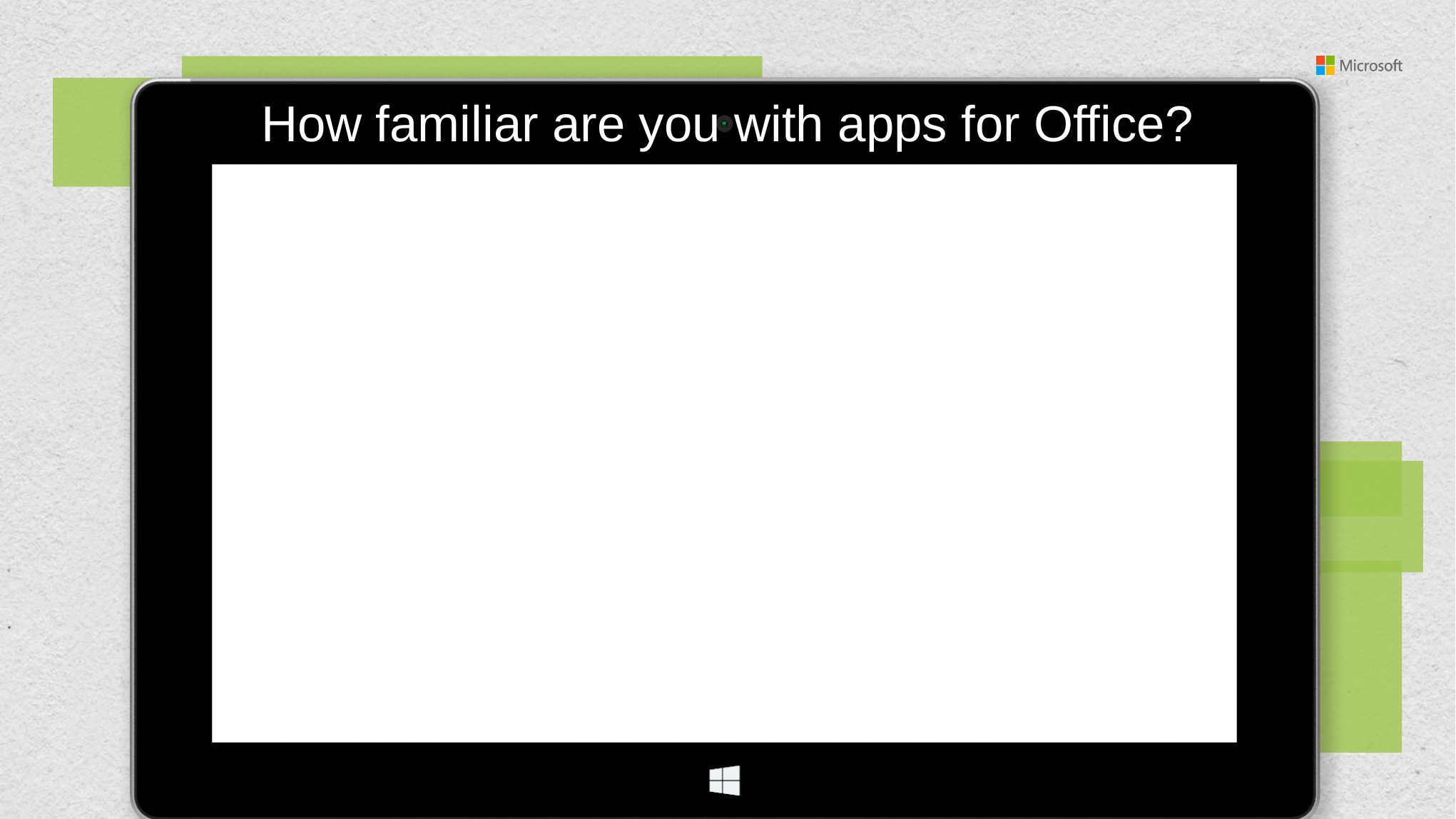

How familiar are you with apps for Office?